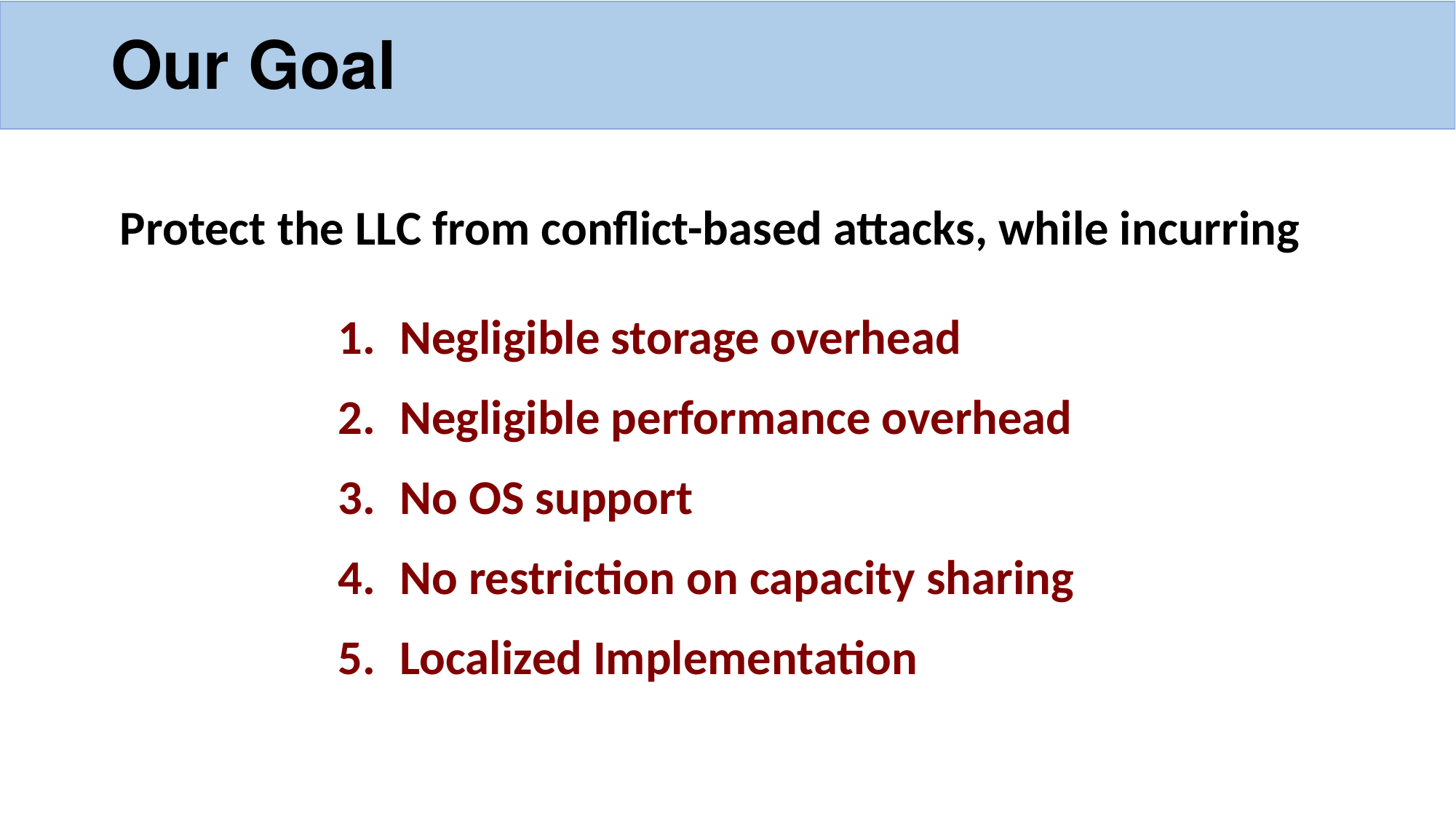

# Our Goal
Protect the LLC from conflict-based attacks, while incurring

Negligible storage overhead

Negligible performance overhead

No OS support

No restriction on capacity sharing

Localized Implementation